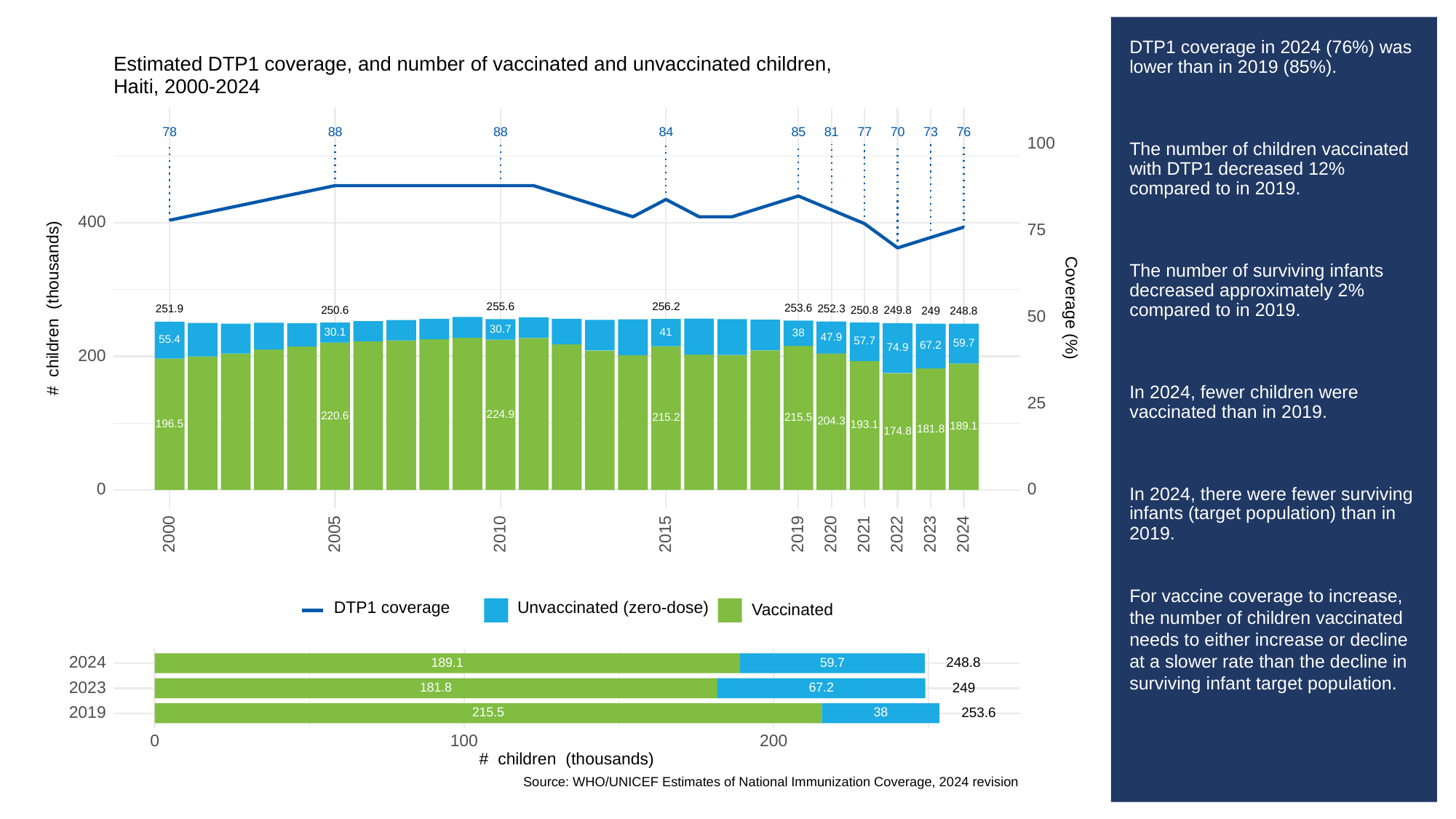

# DTP1 coverage in 2024 (76%) was lower than in 2019 (85%).

The number of children vaccinated with DTP1 decreased 12% compared to in 2019.

The number of surviving infants decreased approximately 2% compared to in 2019.

In 2024, fewer children were vaccinated than in 2019.

In 2024, there were fewer surviving infants (target population) than in 2019.

For vaccine coverage to increase, the number of children vaccinated needs to either increase or decline at a slower rate than the decline in surviving infant target population.

Estimated DTP1 coverage, and number of vaccinated and unvaccinated children,
Haiti, 2000-2024

73
78
88
88
84
85
81
70
76
77
100

400

75

#  children  (thousands)
Coverage (%)
256.2
255.6
253.6
252.3
251.9
250.8
250.6
249.8
249
248.8
50

30.7
30.1
41
38
47.9
55.4
57.7

59.7

67.2

74.9

200

25
224.9
220.6
215.5
215.2
204.3
196.5
193.1
189.1

181.8
174.8
0
0

2023
2000
2005
2010
2015
2019
2020
2021
2022
2024

Unvaccinated (zero-dose)
DTP1 coverage
Vaccinated

2024
248.8
189.1
59.7

2023
249
181.8
67.2

2019
253.6
38
215.5

0
100
200
#  children  (thousands)
Source: WHO/UNICEF Estimates of National Immunization Coverage, 2024 revision